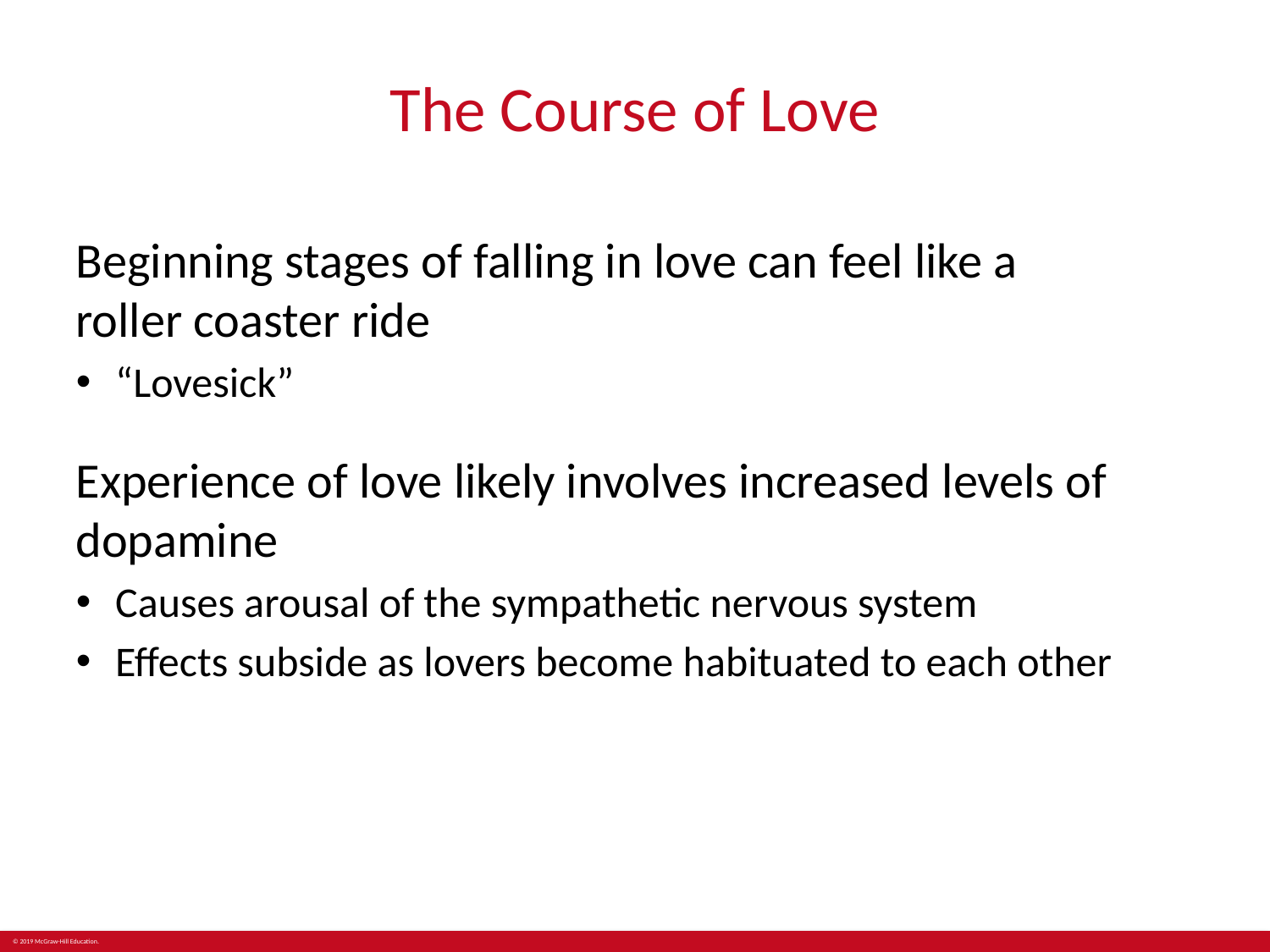

# The Course of Love
Beginning stages of falling in love can feel like a
roller coaster ride
“Lovesick”
Experience of love likely involves increased levels of dopamine
Causes arousal of the sympathetic nervous system
Effects subside as lovers become habituated to each other